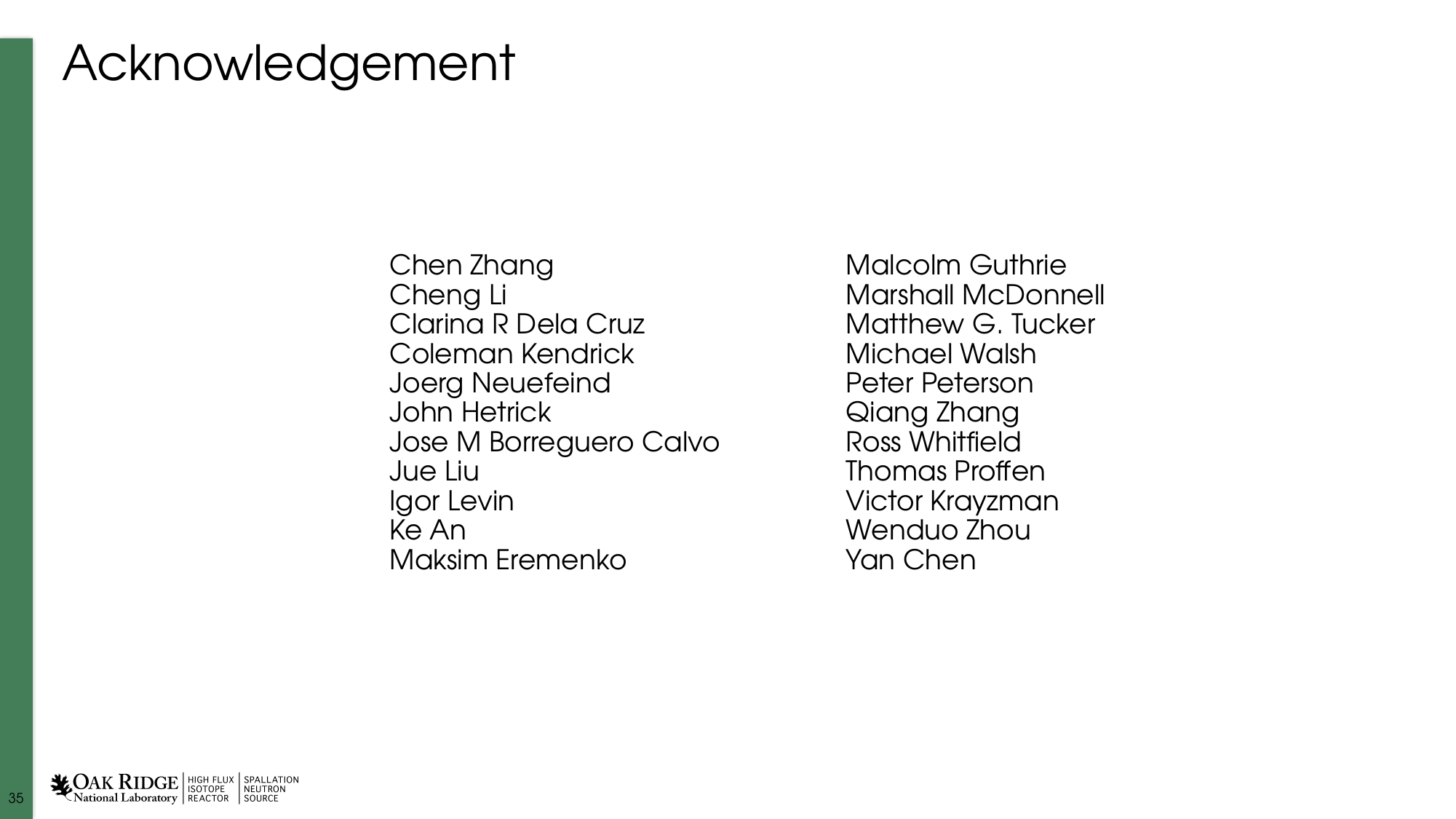

# Acknowledgement
Chen Zhang
Cheng Li
Clarina R Dela Cruz
Coleman Kendrick
Joerg Neuefeind
John Hetrick
Jose M Borreguero Calvo
Jue Liu
Igor Levin
Ke An
Maksim Eremenko
Malcolm Guthrie
Marshall McDonnell
Matthew G. Tucker
Michael Walsh
Peter Peterson
Qiang Zhang
Ross Whitfield
Thomas Proffen
Victor Krayzman
Wenduo Zhou
Yan Chen